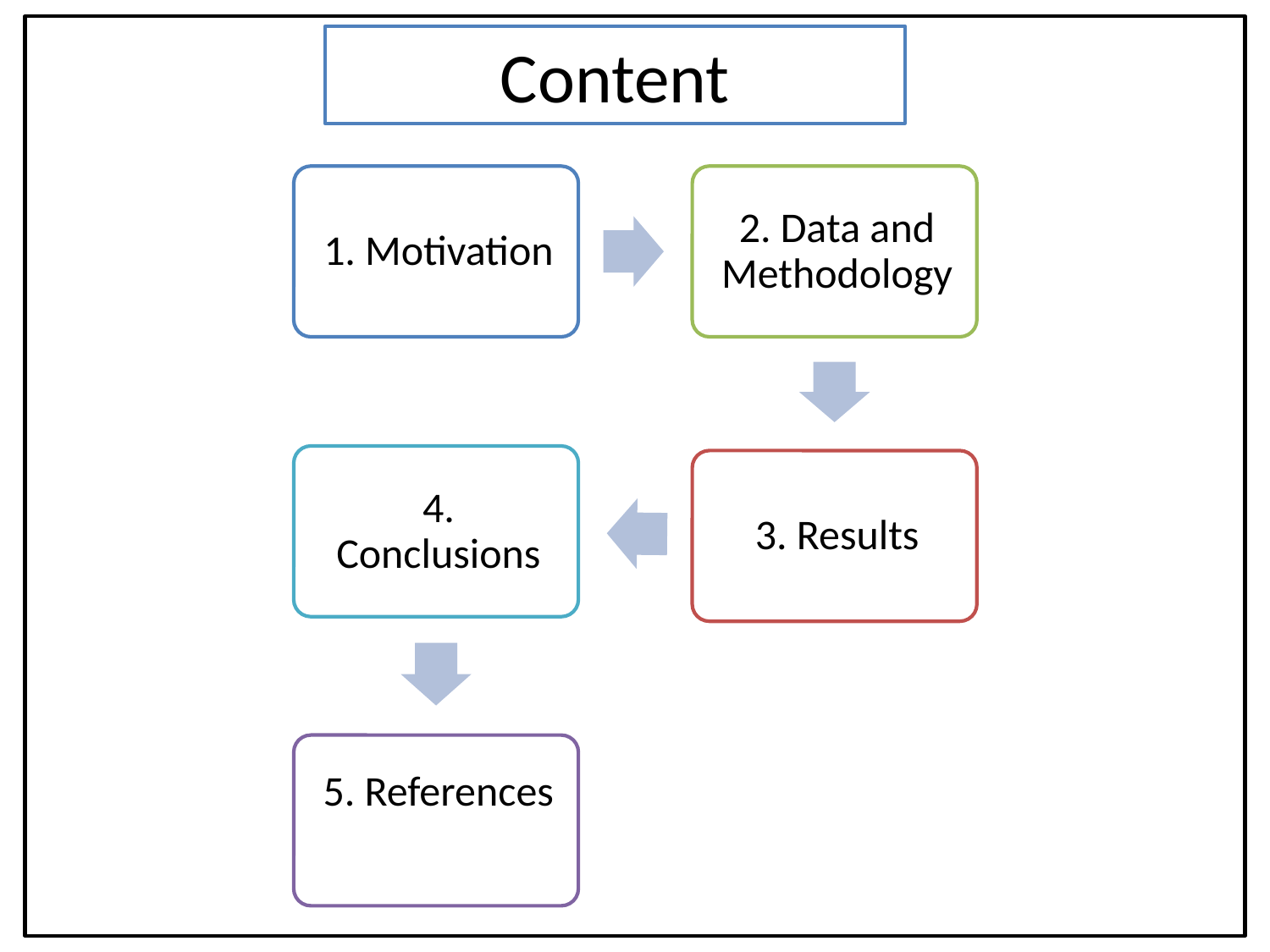

Content
1. Motivation

2. Data and Methodology

3. Results

4. Conclusions

5. References